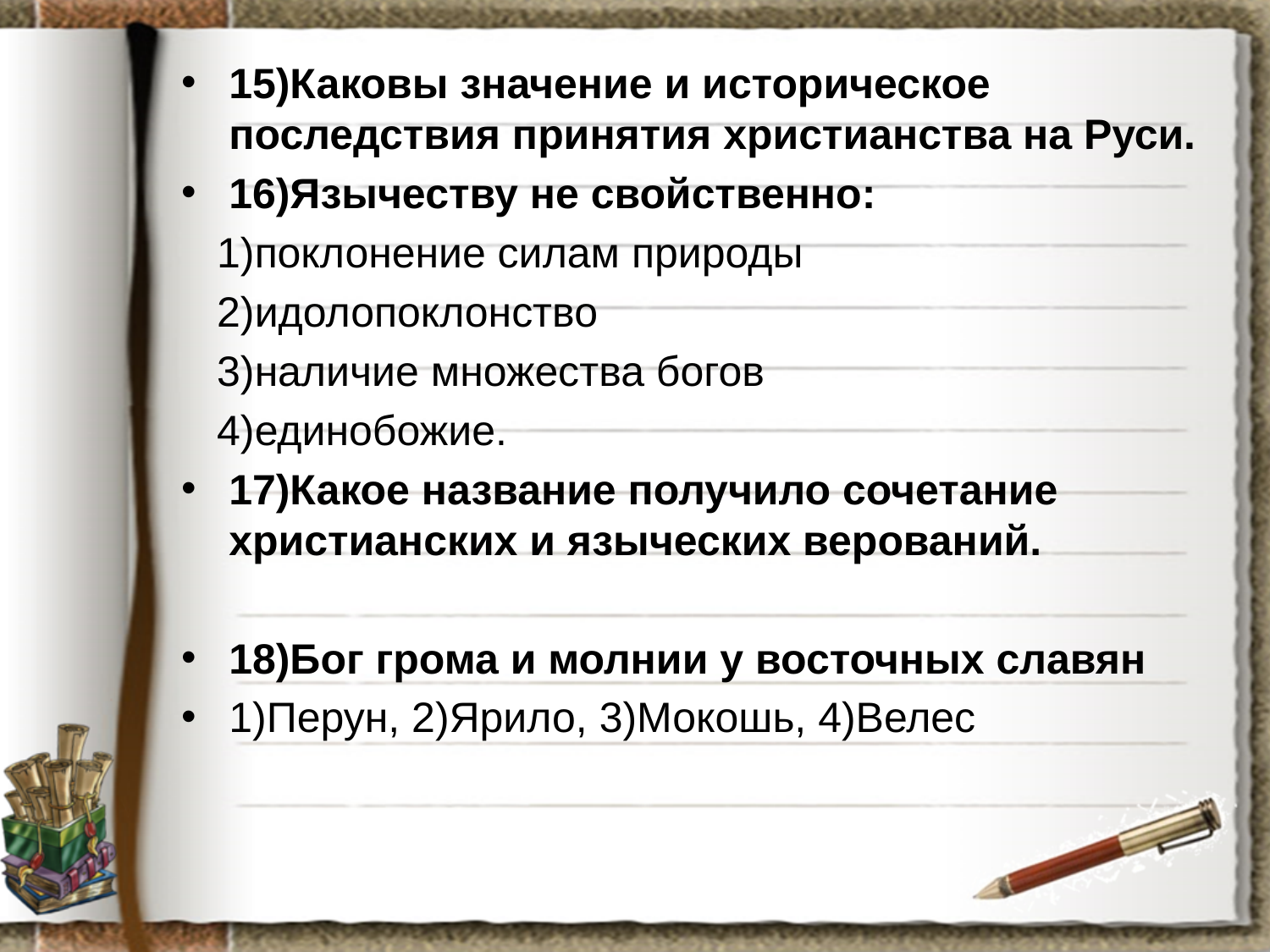

15)Каковы значение и историческое последствия принятия христианства на Руси.
16)Язычеству не свойственно:
   1)поклонение силам природы
   2)идолопоклонство
   3)наличие множества богов
   4)единобожие.
17)Какое название получило сочетание христианских и языческих верований.

18)Бог грома и молнии у восточных славян
1)Перун, 2)Ярило, 3)Мокошь, 4)Велес